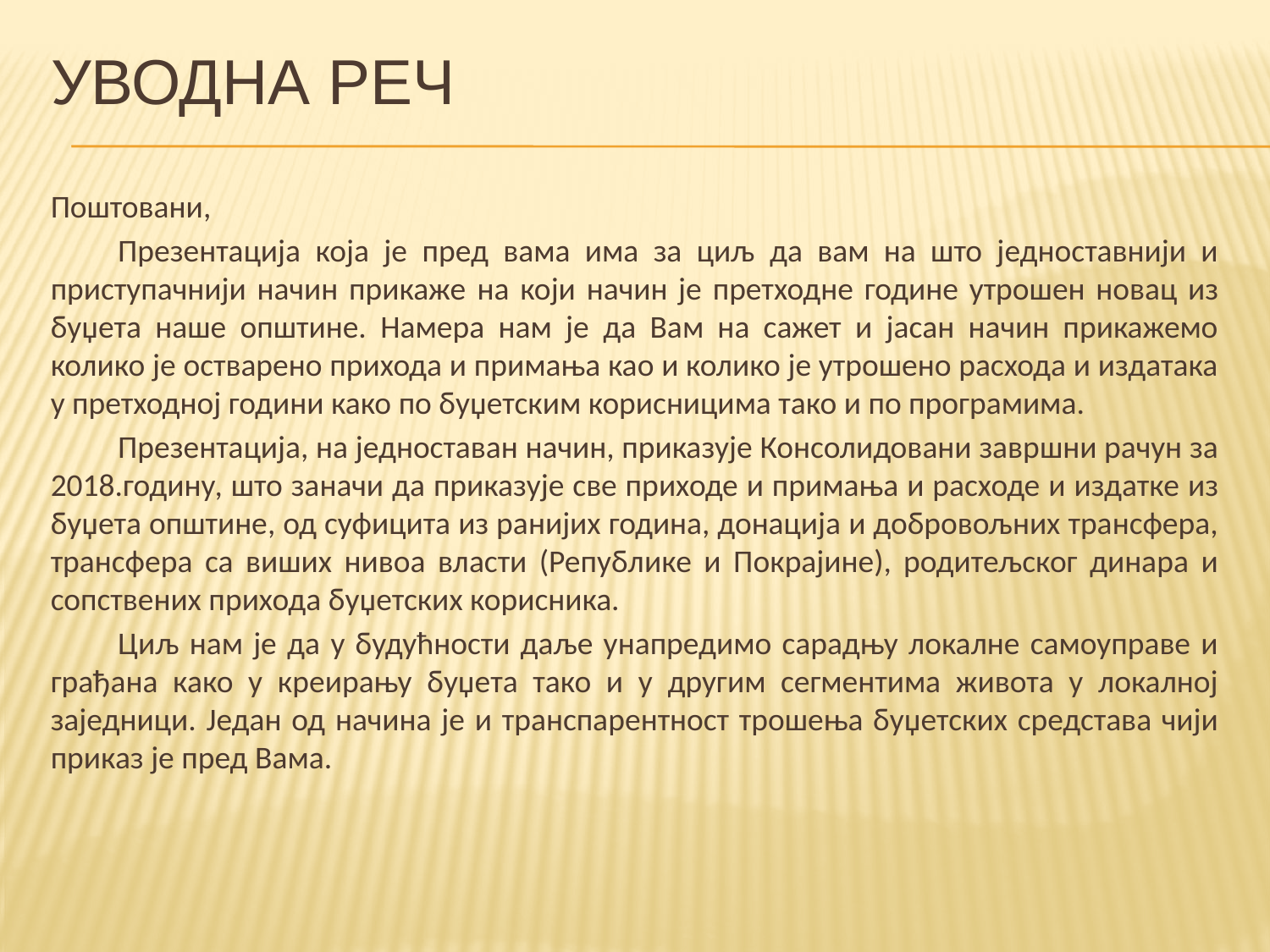

# Уводна реч
Поштовани,
	Презентација која је пред вама има за циљ да вам на што једноставнији и приступачнији начин прикаже на који начин је претходне године утрошен новац из буџета наше општине. Намера нам је да Вам на сажет и јасан начин прикажемо колико је остварено прихода и примања као и колико је утрошено расхода и издатака у претходној години како по буџетским корисницима тако и по програмима.
	Презентација, на једноставан начин, приказује Консолидовани завршни рачун за 2018.годину, што заначи да приказује све приходе и примања и расходе и издатке из буџета општине, од суфицита из ранијих година, донација и добровољних трансфера, трансфера са виших нивоа власти (Републике и Покрајине), родитељског динара и сопствених прихода буџетских корисника.
	Циљ нам је да у будућности даље унапредимо сарадњу локалне самоуправе и грађана како у креирању буџета тако и у другим сегментима живота у локалној заједници. Један од начина је и транспарентност трошења буџетских средстава чији приказ је пред Вама.